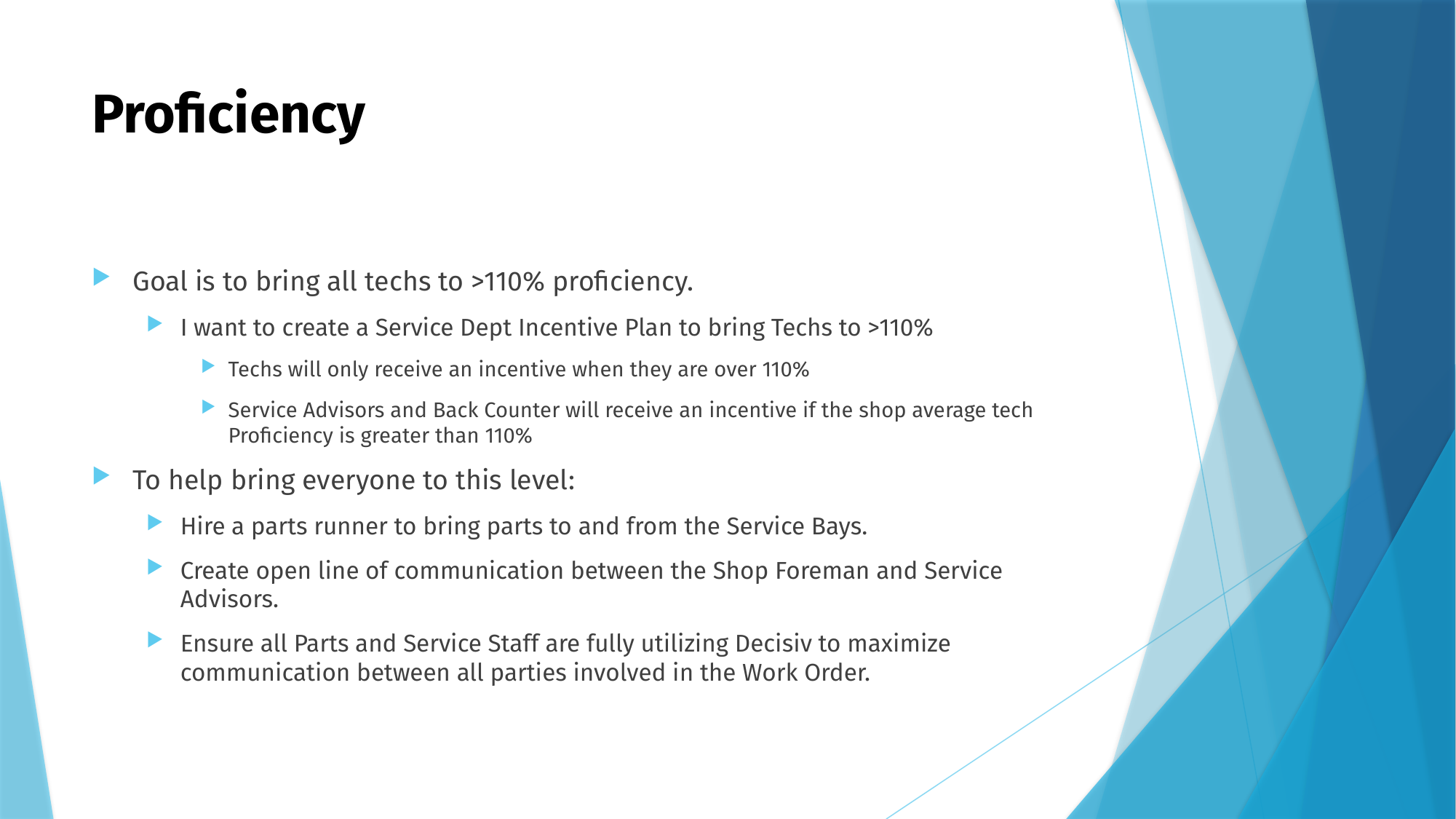

# Proficiency
Goal is to bring all techs to >110% proficiency.
I want to create a Service Dept Incentive Plan to bring Techs to >110%
Techs will only receive an incentive when they are over 110%
Service Advisors and Back Counter will receive an incentive if the shop average tech Proficiency is greater than 110%
To help bring everyone to this level:
Hire a parts runner to bring parts to and from the Service Bays.
Create open line of communication between the Shop Foreman and Service Advisors.
Ensure all Parts and Service Staff are fully utilizing Decisiv to maximize communication between all parties involved in the Work Order.